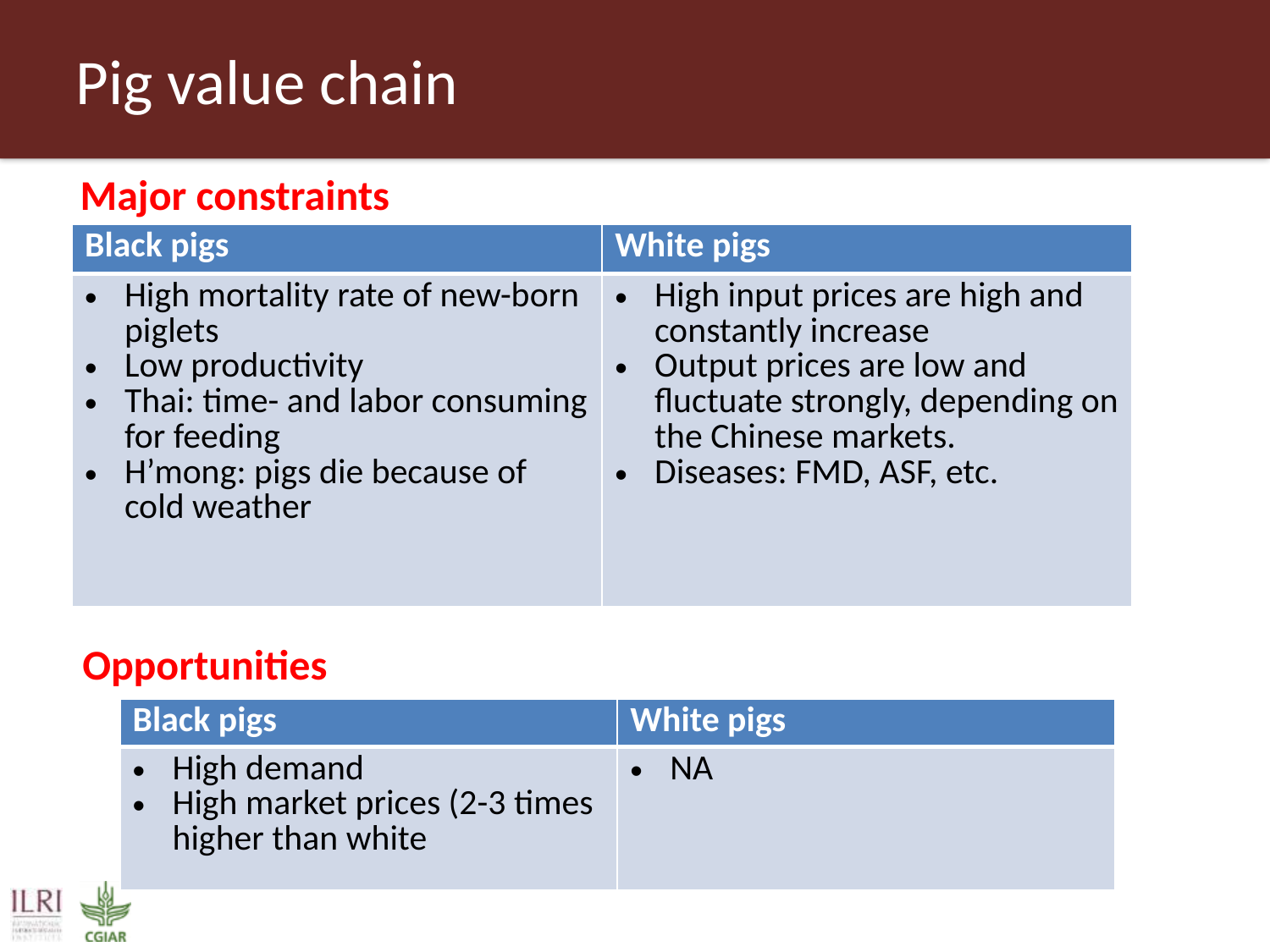

# Pig value chain
Major constraints
| Black pigs | White pigs |
| --- | --- |
| High mortality rate of new-born piglets Low productivity Thai: time- and labor consuming for feeding H’mong: pigs die because of cold weather | High input prices are high and constantly increase Output prices are low and fluctuate strongly, depending on the Chinese markets. Diseases: FMD, ASF, etc. |
Opportunities
| Black pigs | White pigs |
| --- | --- |
| High demand High market prices (2-3 times higher than white | NA |